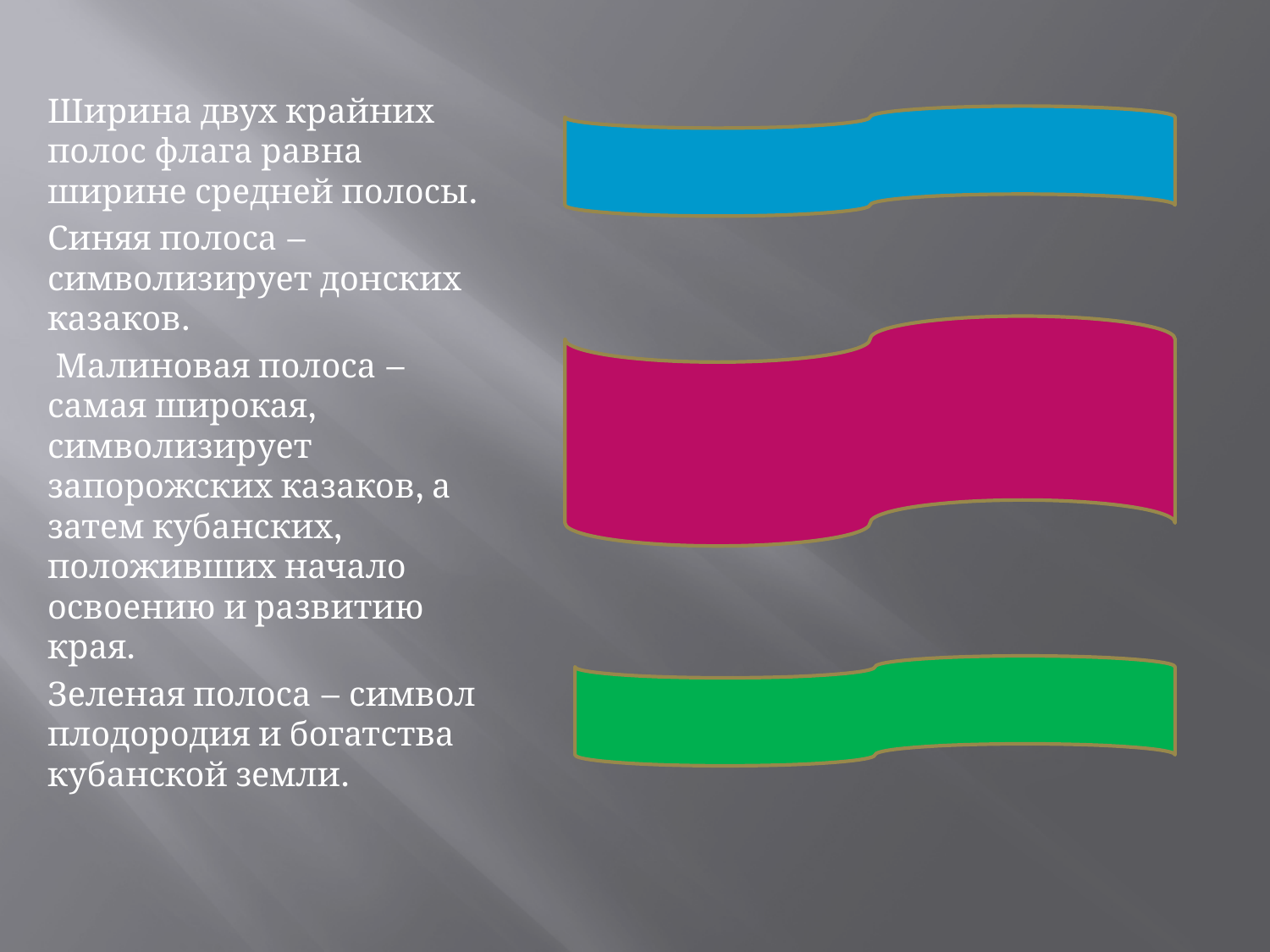

Ширина двух крайних полос флага равна ширине средней полосы.
Синяя полоса – символизирует донских казаков.
 Малиновая полоса – самая широкая, символизирует запорожских казаков, а затем кубанских, положивших начало освоению и развитию края.
Зеленая полоса – символ плодородия и богатства кубанской земли.